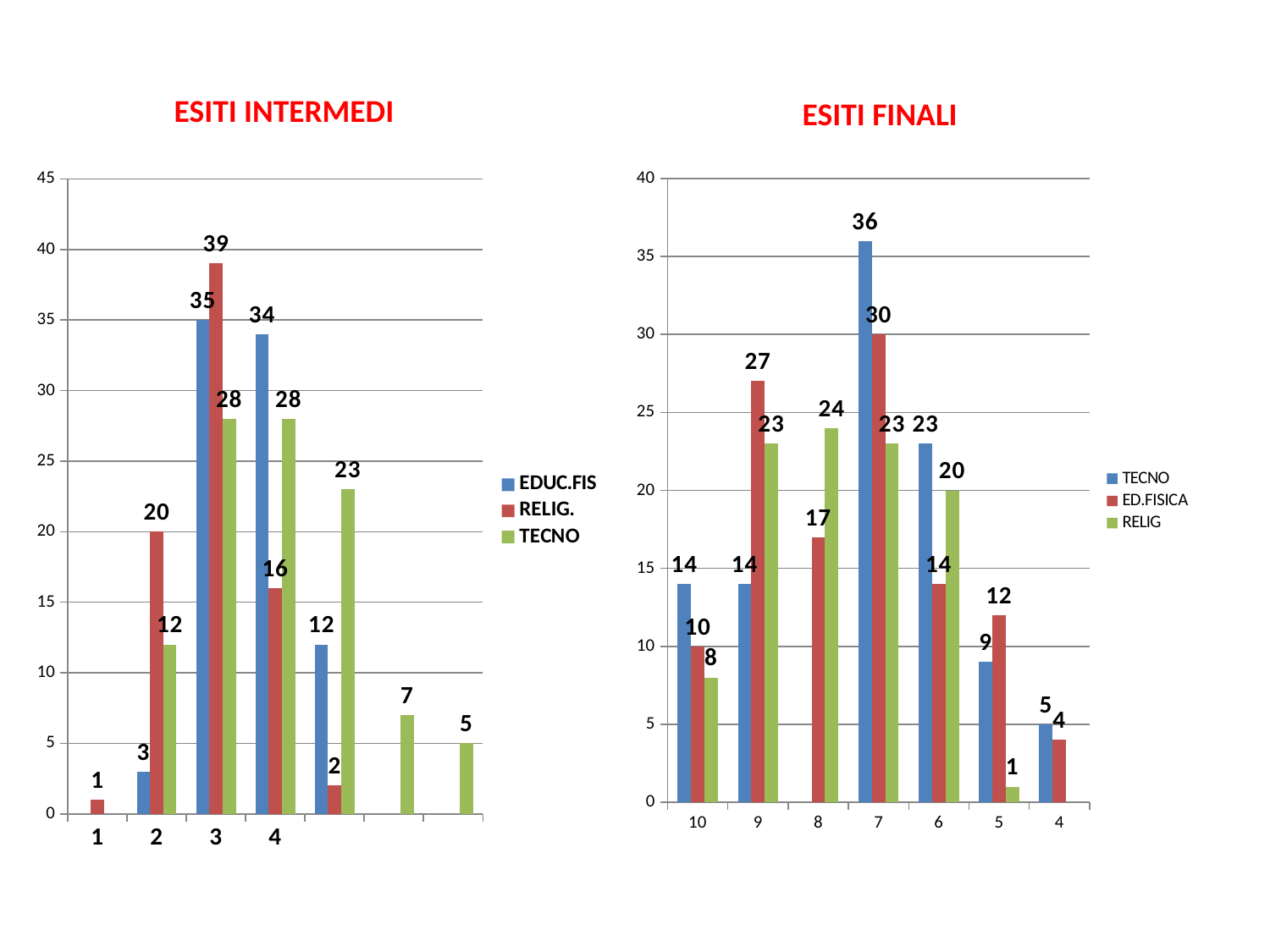

ESITI INTERMEDI
ESITI FINALI

### Chart

| Category | EDUC.FIS | RELIG. | TECNO |
|---|---|---|---|

### Chart

| Category | TECNO  | ED.FISICA | RELIG |
|---|---|---|---|
| 10 | 14.0 | 10.0 | 8.0 |
| 9 | 14.0 | 27.0 | 23.0 |
| 8 | None | 17.0 | 24.0 |
| 7 | 36.0 | 30.0 | 23.0 |
| 6 | 23.0 | 14.0 | 20.0 |
| 5 | 9.0 | 12.0 | 1.0 |
| 4 | 5.0 | 4.0 | None |